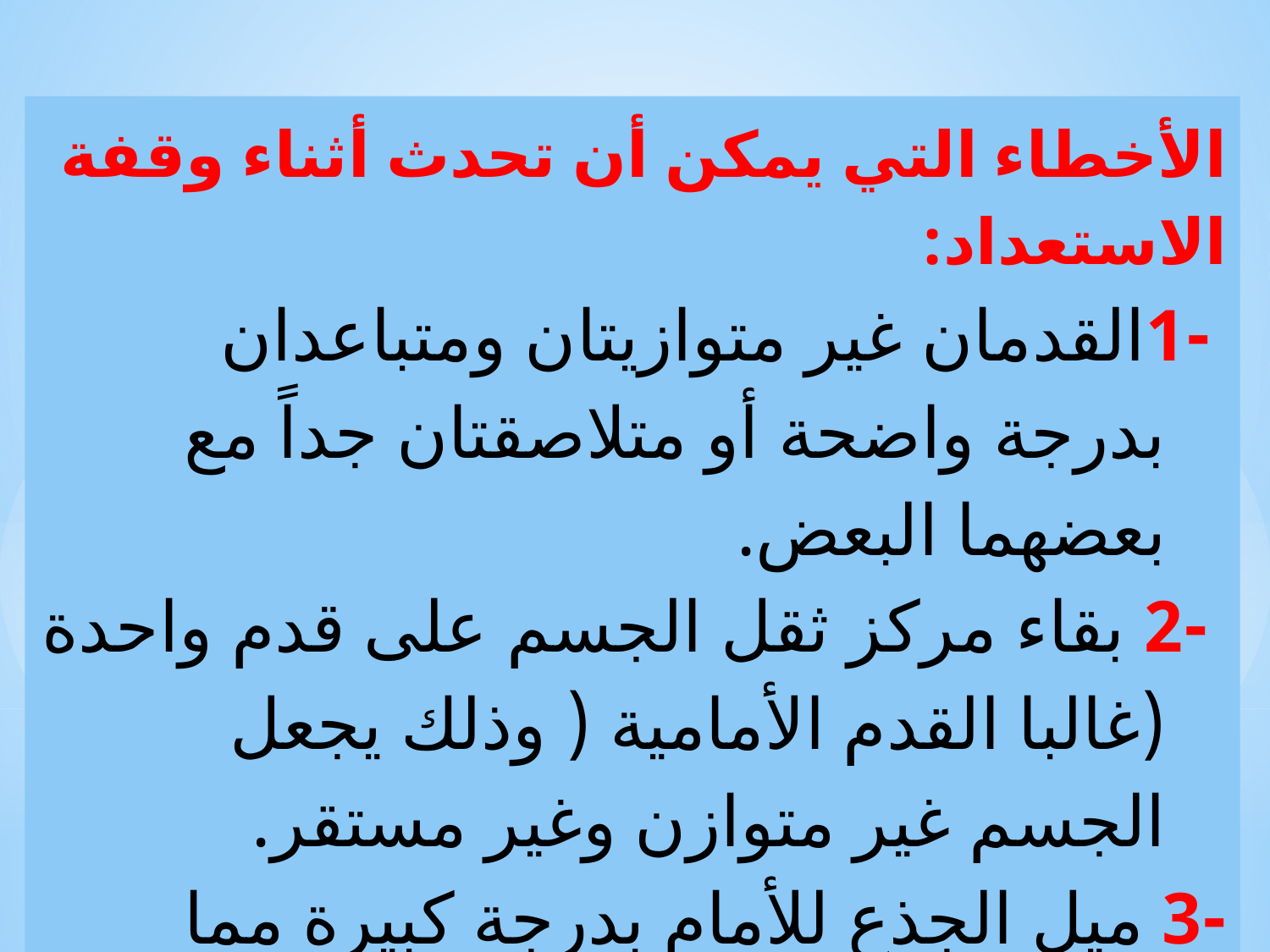

الأخطاء التي يمكن أن تحدث أثناء وقفة الاستعداد:
 -1القدمان غير متوازيتان ومتباعدان بدرجة واضحة أو متلاصقتان جداً مع بعضهما البعض.
 -2 بقاء مركز ثقل الجسم على قدم واحدة (غالبا القدم الأمامية ( وذلك يجعل الجسم غير متوازن وغير مستقر.
-3 ميل الجذع للأمام بدرجة كبيرة مما يؤدى إلى امتداد الركبتين بصورة واضحة.